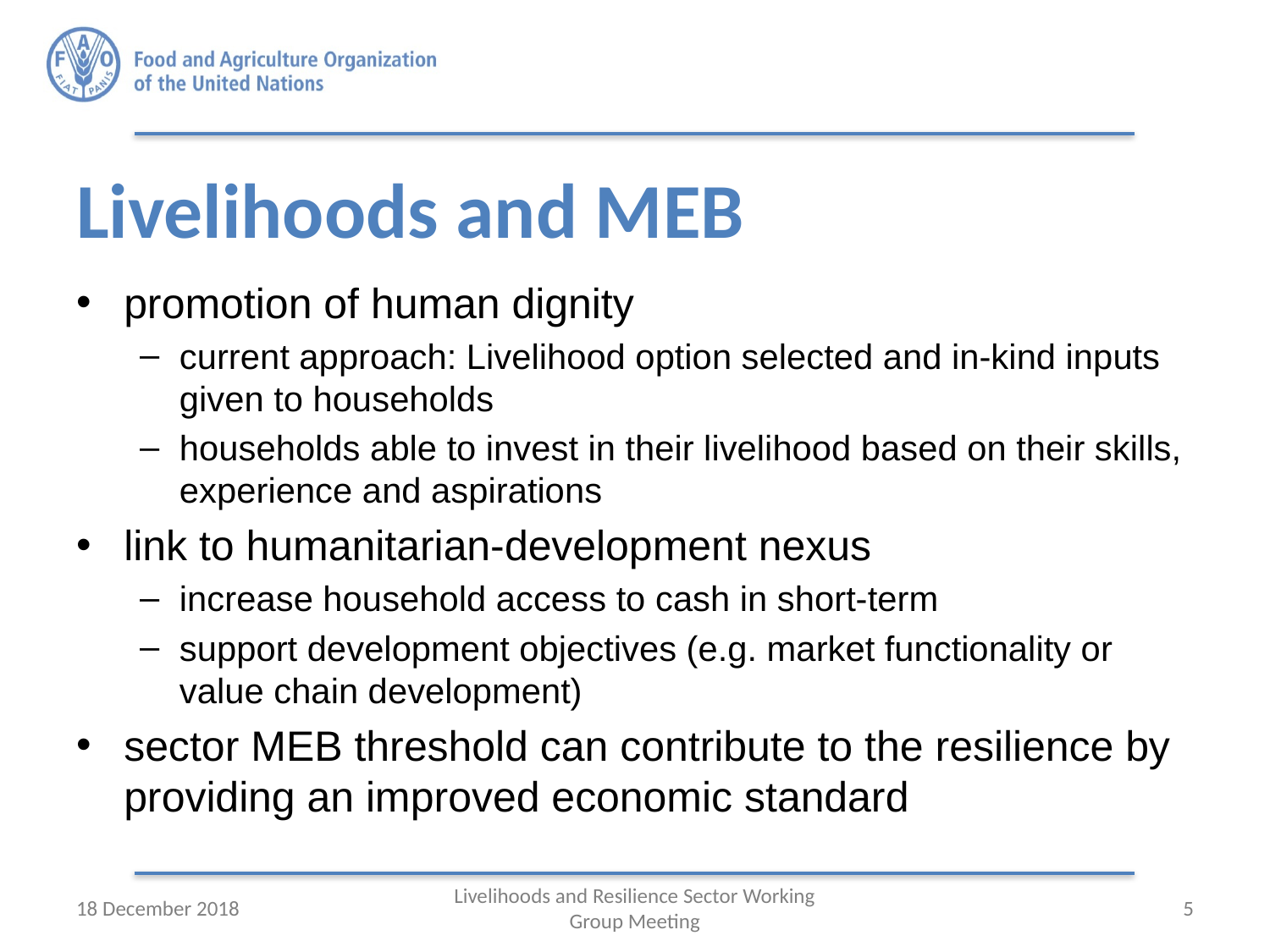

# Livelihoods and MEB
promotion of human dignity
current approach: Livelihood option selected and in-kind inputs given to households
households able to invest in their livelihood based on their skills, experience and aspirations
link to humanitarian-development nexus
increase household access to cash in short-term
support development objectives (e.g. market functionality or value chain development)
sector MEB threshold can contribute to the resilience by providing an improved economic standard
18 December 2018
Livelihoods and Resilience Sector Working Group Meeting
5